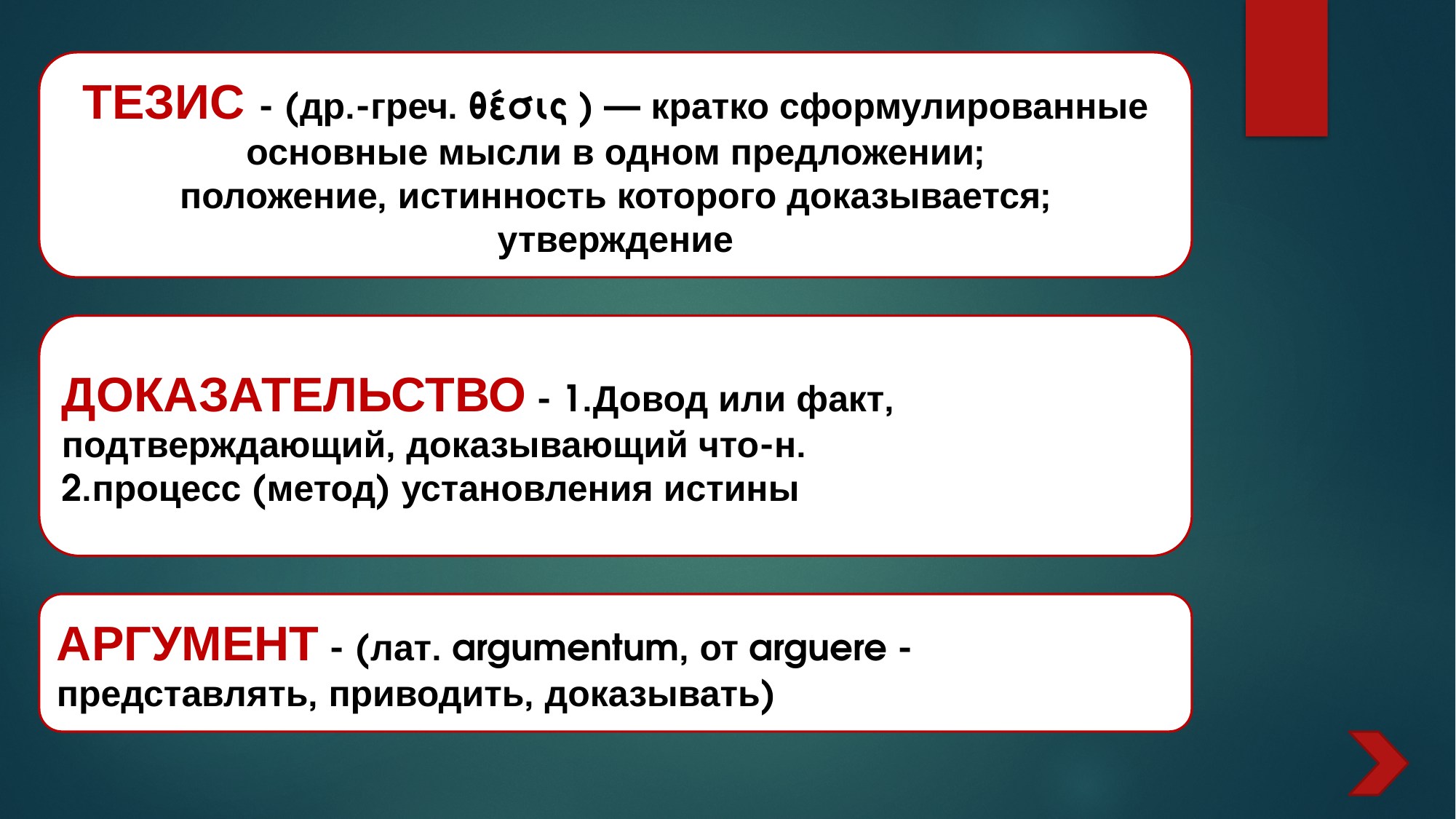

ТЕЗИС - (др.-греч. θέσις ) — кратко сформулированные основные мысли в одном предложении;
положение, истинность которого доказывается;
утверждение
ДОКАЗАТЕЛЬСТВО - 1.Довод или факт, подтверждающий, доказывающий что-н.
2.процесс (метод) установления истины
АРГУМЕНТ - (лат. argumentum, от arguere - представлять, приводить, доказывать)